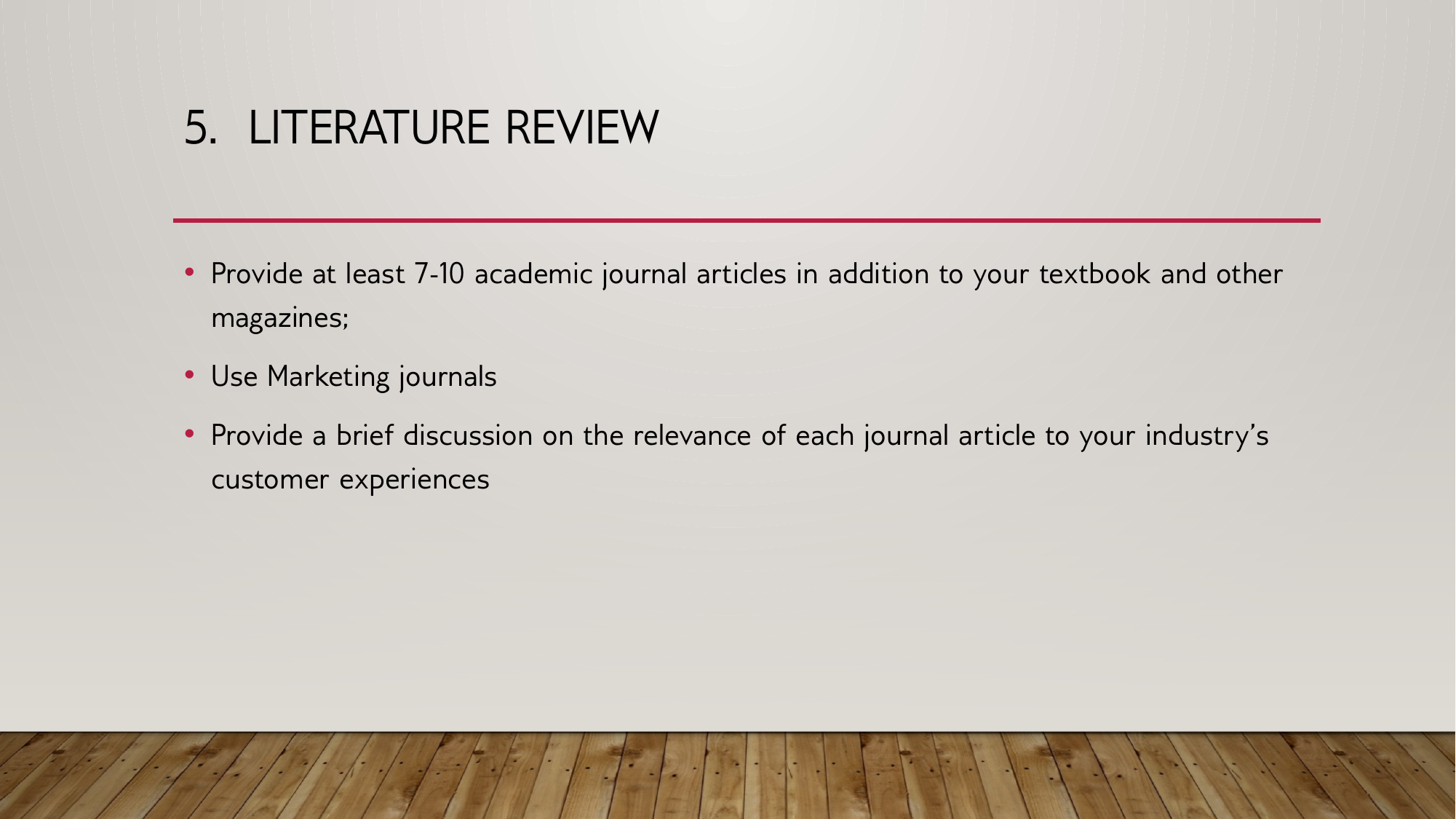

# 5.  Literature Review
Provide at least 7-10 academic journal articles in addition to your textbook and other magazines;
Use Marketing journals
Provide a brief discussion on the relevance of each journal article to your industry’s customer experiences